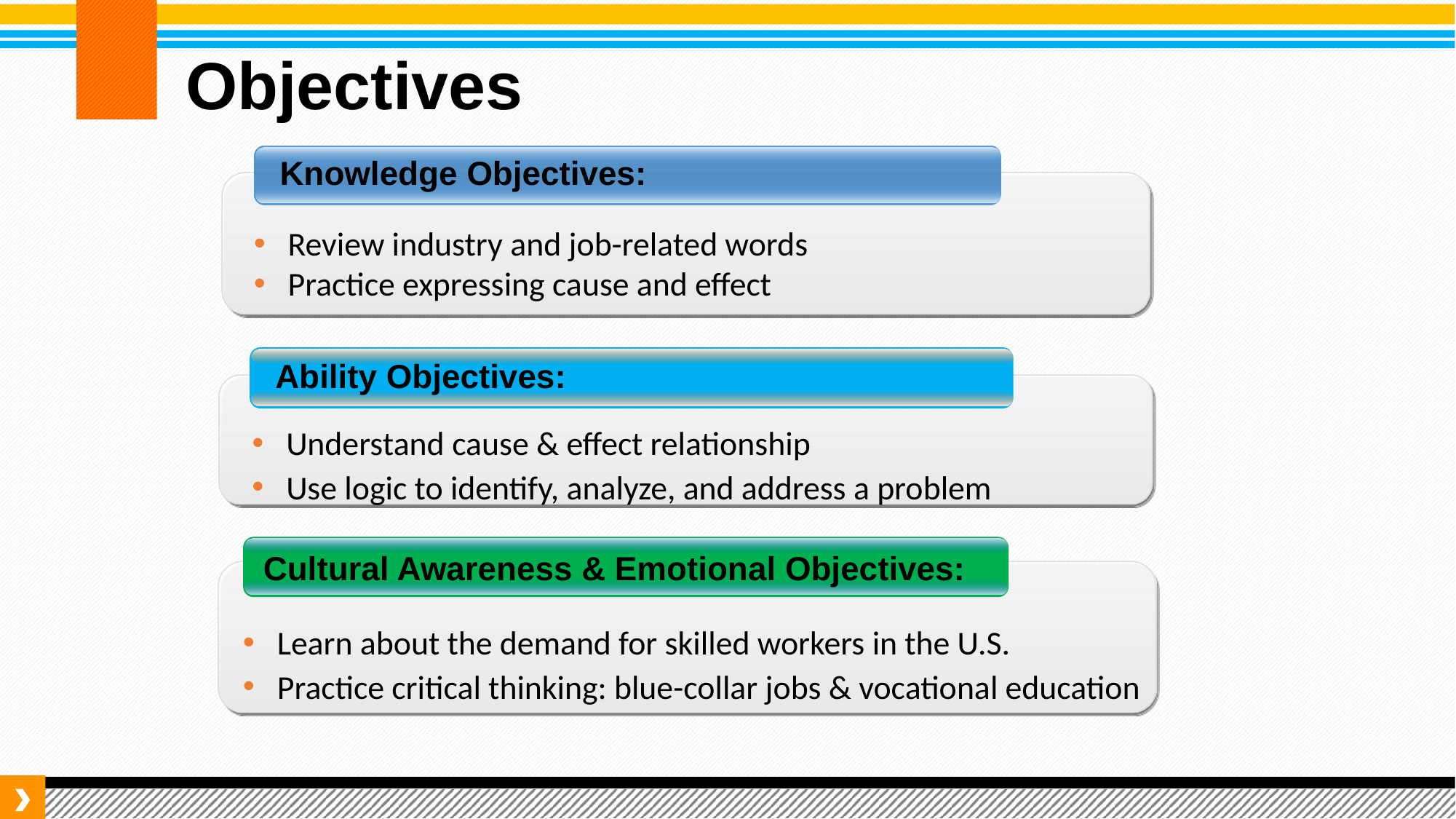

Objectives

Knowledge Objectives:

Review industry and job-related words
Practice expressing cause and effect

Ability Objectives:

Understand cause & effect relationship
Use logic to identify, analyze, and address a problem

Cultural Awareness & Emotional Objectives:

Learn about the demand for skilled workers in the U.S.
Practice critical thinking: blue-collar jobs & vocational education